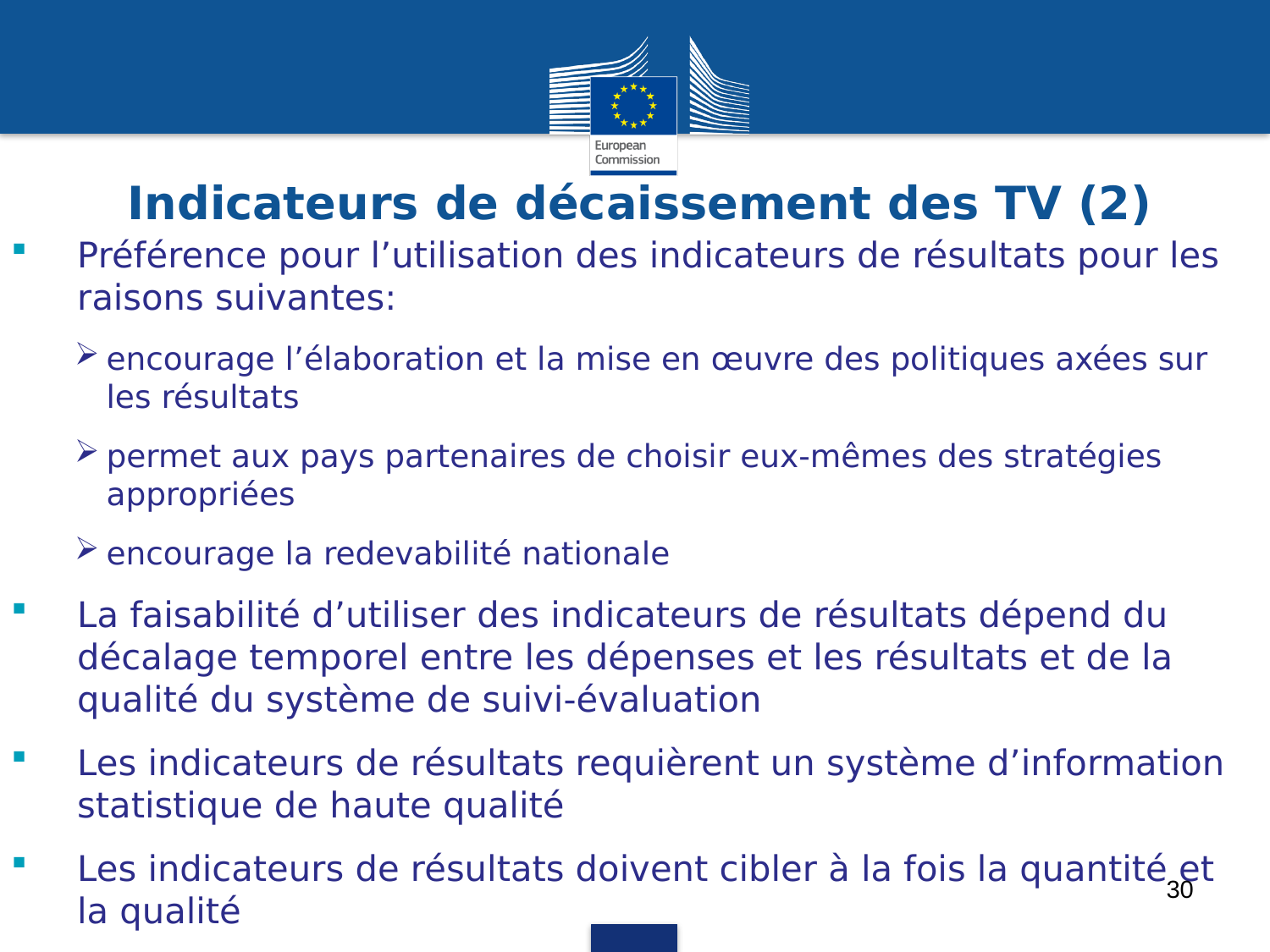

# Indicateurs de décaissement des TV (2)
Préférence pour l’utilisation des indicateurs de résultats pour les raisons suivantes:
encourage l’élaboration et la mise en œuvre des politiques axées sur les résultats
permet aux pays partenaires de choisir eux-mêmes des stratégies appropriées
encourage la redevabilité nationale
La faisabilité d’utiliser des indicateurs de résultats dépend du décalage temporel entre les dépenses et les résultats et de la qualité du système de suivi-évaluation
Les indicateurs de résultats requièrent un système d’information statistique de haute qualité
Les indicateurs de résultats doivent cibler à la fois la quantité et la qualité

30